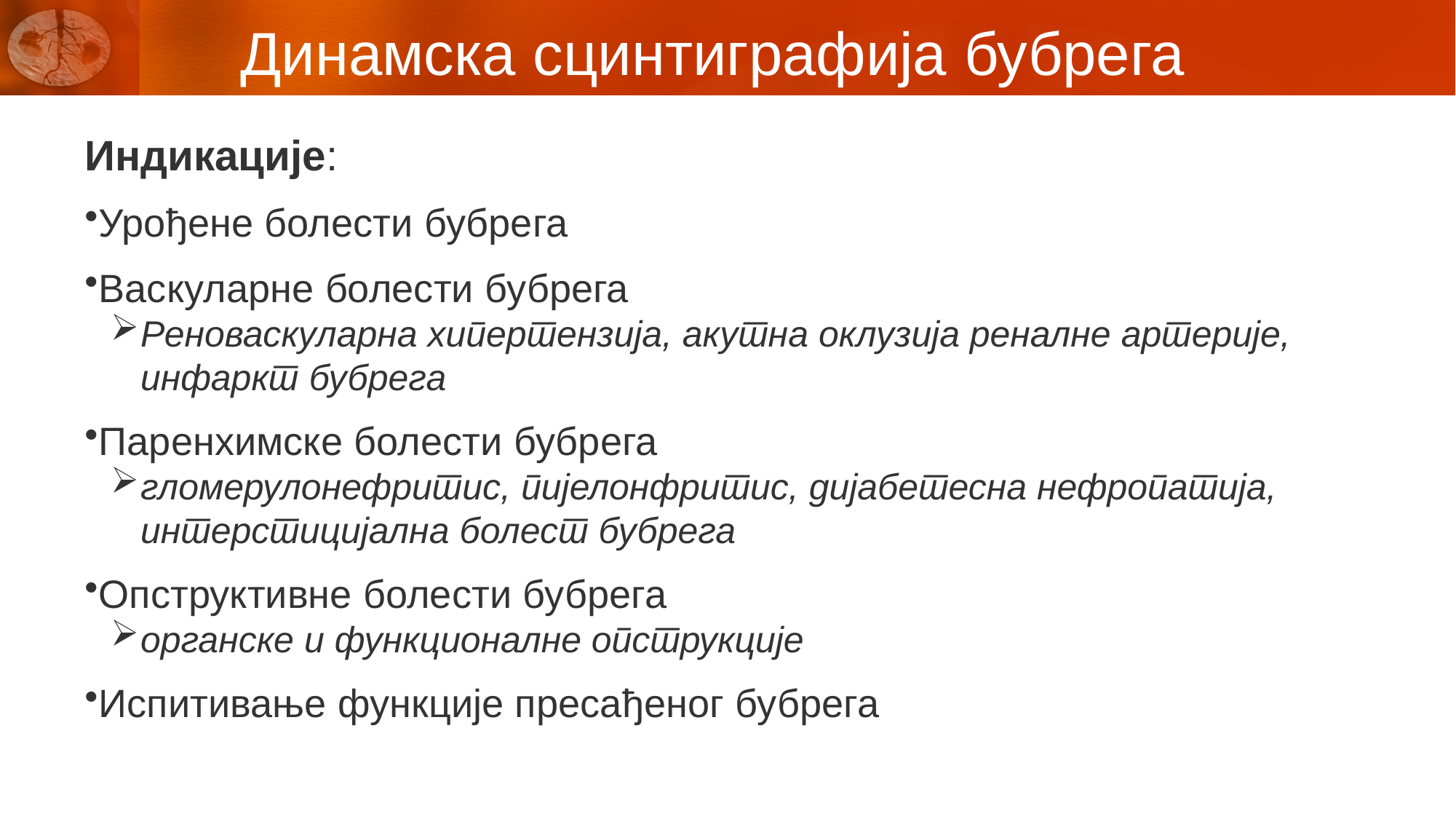

# Динамска сцинтиграфија бубрега
Индикације:
Урођене болести бубрега
Васкуларне болести бубрега
Реноваскуларна хипертензија, акутна оклузија реналне артерије, инфаркт бубрега
Паренхимске болести бубрега
гломерулонефритис, пијелонфритис, дијабетесна нефропатија, интерстицијална болест бубрега
Опструктивне болести бубрега
органске и функционалне опструкције
Испитивање функције пресађеног бубрега